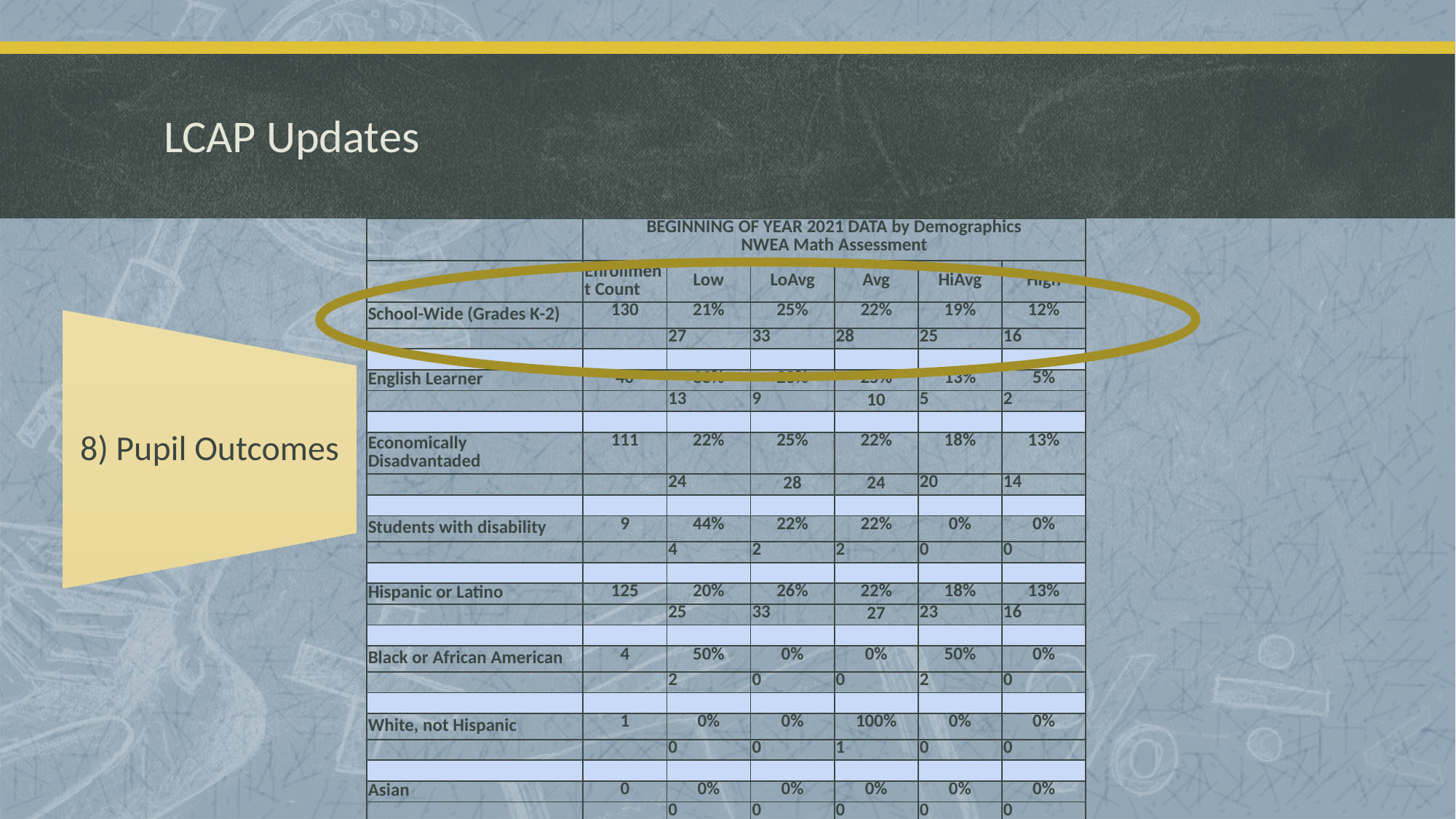

# LCAP Updates
|  | BEGINNING OF YEAR 2021 DATA by Demographics NWEA Math Assessment |  |  |  |  |  |
| --- | --- | --- | --- | --- | --- | --- |
|  | Enrollment Count | Low | LoAvg | Avg | HiAvg | High |
| School-Wide (Grades K-2) | 130 | 21% | 25% | 22% | 19% | 12% |
|  |  | 27 | 33 | 28 | 25 | 16 |
|  |  |  |  |  |  |  |
| English Learner | 40 | 33% | 23% | 25% | 13% | 5% |
|  |  | 13 | 9 | 10 | 5 | 2 |
|  |  |  |  |  |  |  |
| Economically Disadvantaded | 111 | 22% | 25% | 22% | 18% | 13% |
|  |  | 24 | 28 | 24 | 20 | 14 |
|  |  |  |  |  |  |  |
| Students with disability | 9 | 44% | 22% | 22% | 0% | 0% |
|  |  | 4 | 2 | 2 | 0 | 0 |
|  |  |  |  |  |  |  |
| Hispanic or Latino | 125 | 20% | 26% | 22% | 18% | 13% |
|  |  | 25 | 33 | 27 | 23 | 16 |
|  |  |  |  |  |  |  |
| Black or African American | 4 | 50% | 0% | 0% | 50% | 0% |
|  |  | 2 | 0 | 0 | 2 | 0 |
|  |  |  |  |  |  |  |
| White, not Hispanic | 1 | 0% | 0% | 100% | 0% | 0% |
|  |  | 0 | 0 | 1 | 0 | 0 |
|  |  |  |  |  |  |  |
| Asian | 0 | 0% | 0% | 0% | 0% | 0% |
|  |  | 0 | 0 | 0 | 0 | 0 |

8) Pupil Outcomes